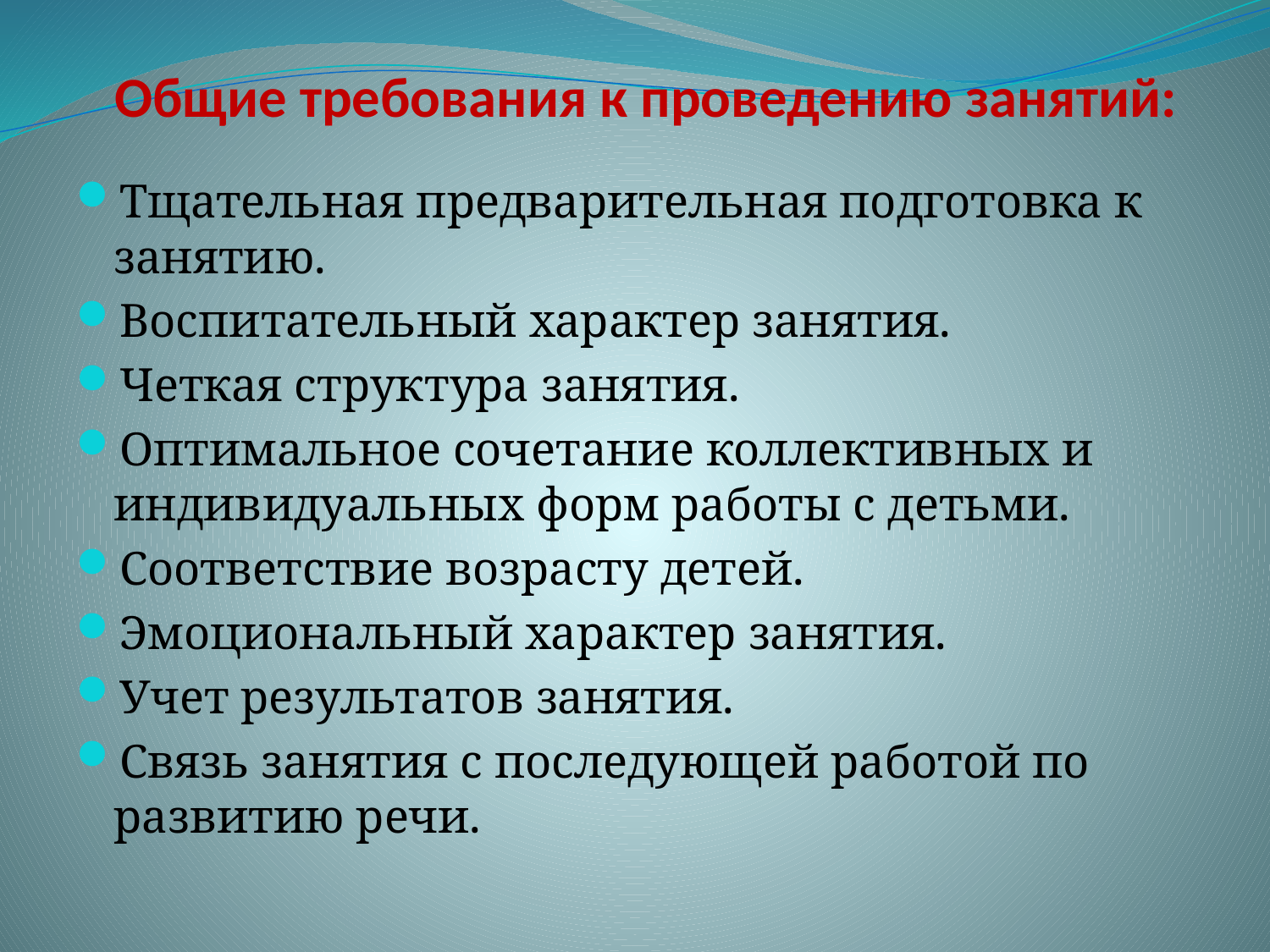

# Общие требования к проведению занятий:
Тщательная предварительная подготовка к занятию.
Воспитательный характер занятия.
Четкая структура занятия.
Оптимальное сочетание коллективных и индивидуальных форм работы с детьми.
Соответствие возрасту детей.
Эмоциональный характер занятия.
Учет результатов занятия.
Связь занятия с последующей работой по развитию речи.